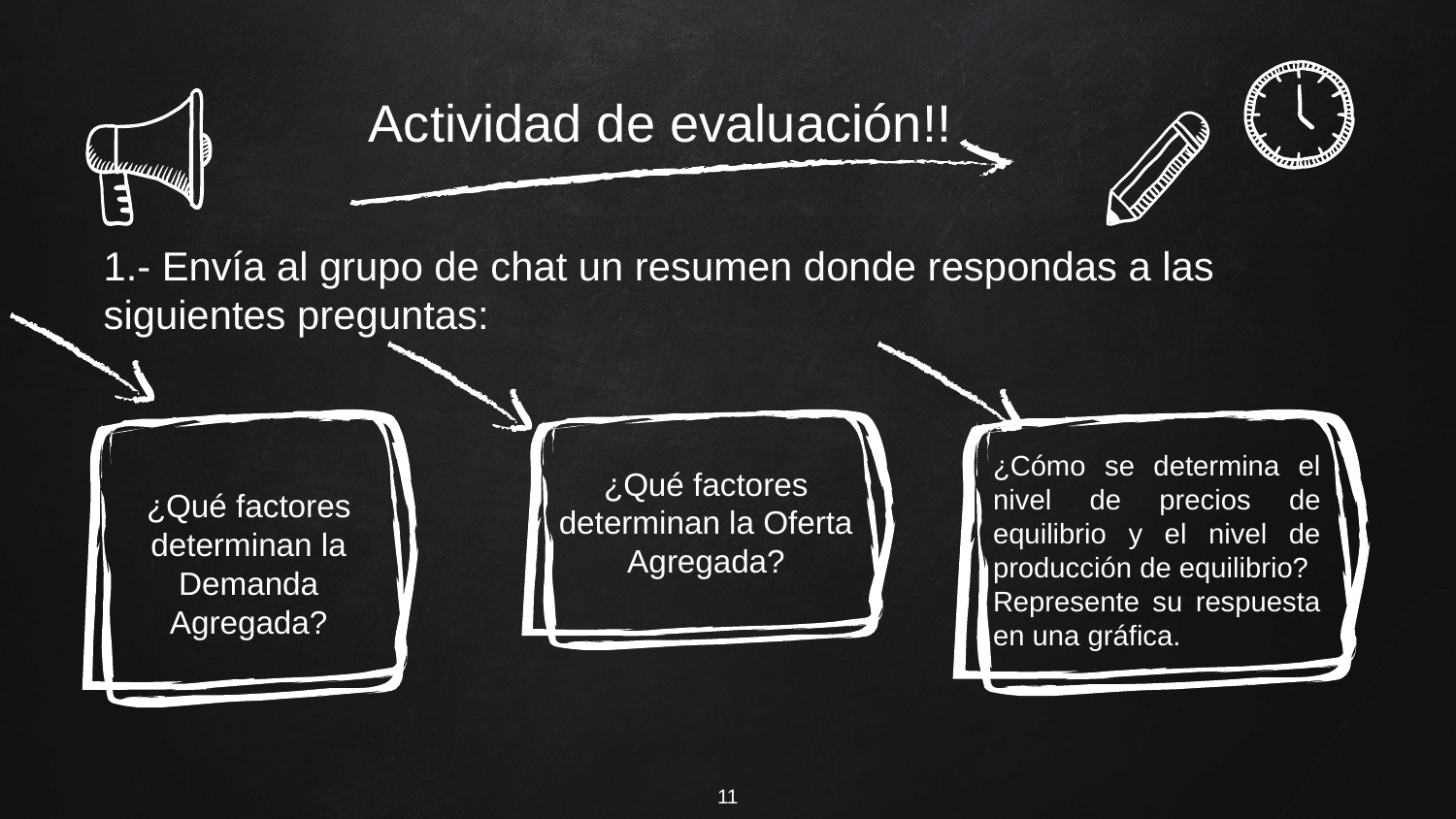

# Actividad de evaluación!!

1.- Envía al grupo de chat un resumen donde respondas a las siguientes preguntas:

¿Qué factores determinan la Demanda Agregada?
¿Cómo se determina el nivel de precios de equilibrio y el nivel de producción de equilibrio?
Represente su respuesta en una gráfica.
¿Qué factores determinan la Oferta Agregada?
11